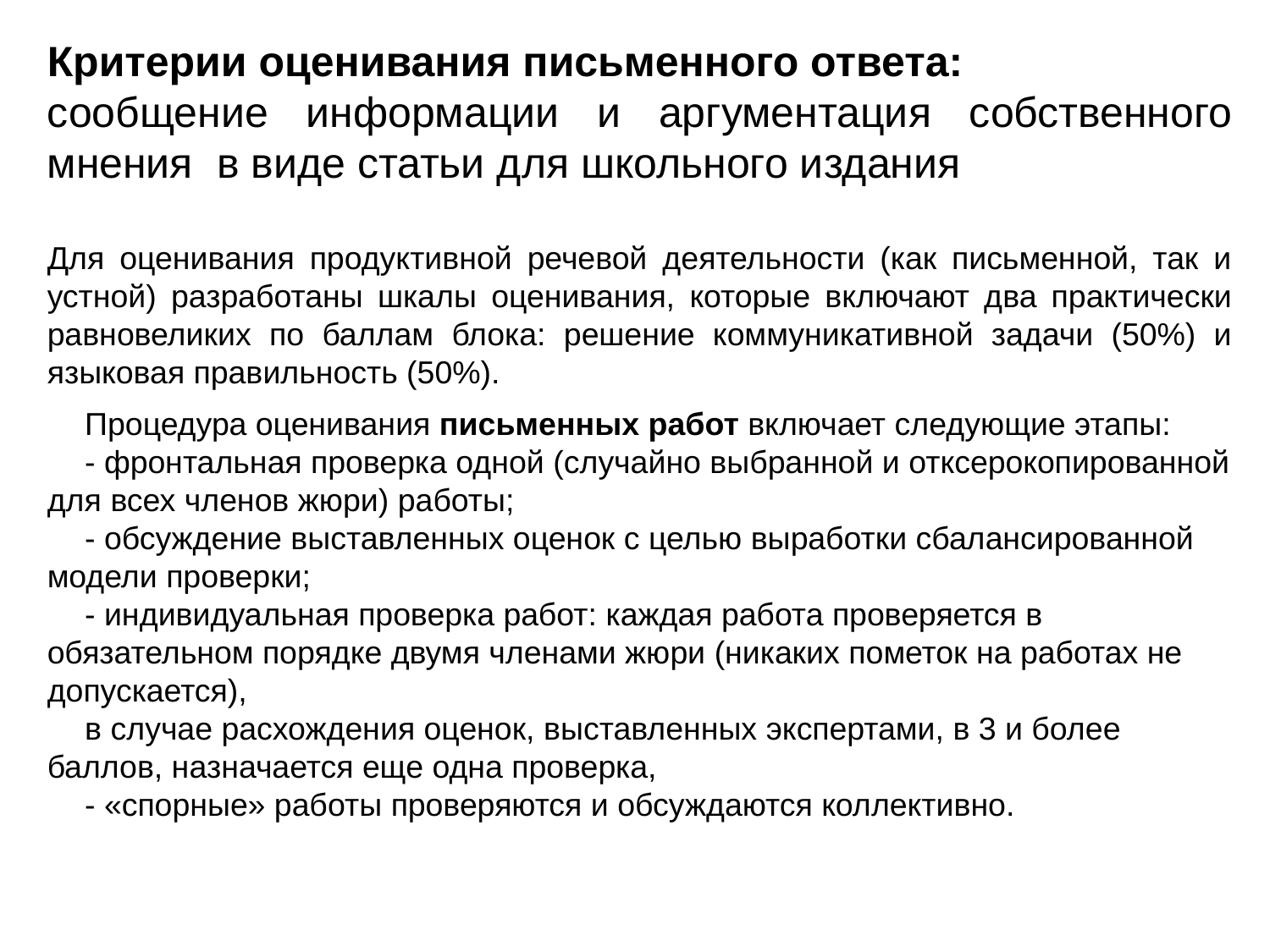

Критерии оценивания письменного ответа:
сообщение информации и аргументация собственного мнения  в виде статьи для школьного издания

Для оценивания продуктивной речевой деятельности (как письменной, так и устной) разработаны шкалы оценивания, которые включают два практически равновеликих по баллам блока: решение коммуникативной задачи (50%) и языковая правильность (50%).
Процедура оценивания письменных работ включает следующие этапы:
- фронтальная проверка одной (случайно выбранной и отксерокопированной для всех членов жюри) работы;
- обсуждение выставленных оценок с целью выработки сбалансированной модели проверки;
- индивидуальная проверка работ: каждая работа проверяется в обязательном порядке двумя членами жюри (никаких пометок на работах не допускается),
в случае расхождения оценок, выставленных экспертами, в 3 и более баллов, назначается еще одна проверка,
- «спорные» работы проверяются и обсуждаются коллективно.